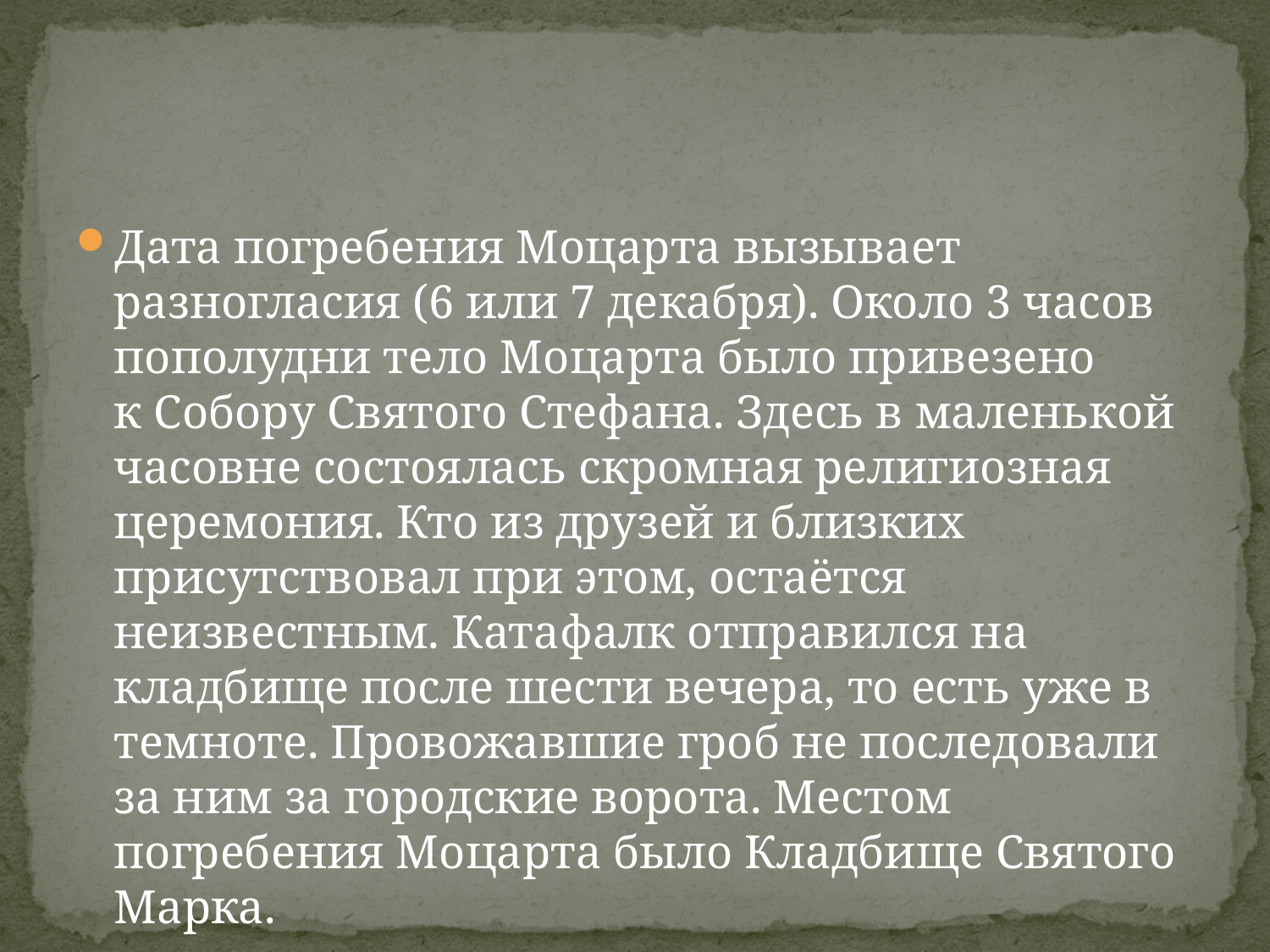

#
Дата погребения Моцарта вызывает разногласия (6 или 7 декабря). Около 3 часов пополудни тело Моцарта было привезено к Собору Святого Стефана. Здесь в маленькой часовне состоялась скромная религиозная церемония. Кто из друзей и близких присутствовал при этом, остаётся неизвестным. Катафалк отправился на кладбище после шести вечера, то есть уже в темноте. Провожавшие гроб не последовали за ним за городские ворота. Местом погребения Моцарта было Кладбище Святого Марка.